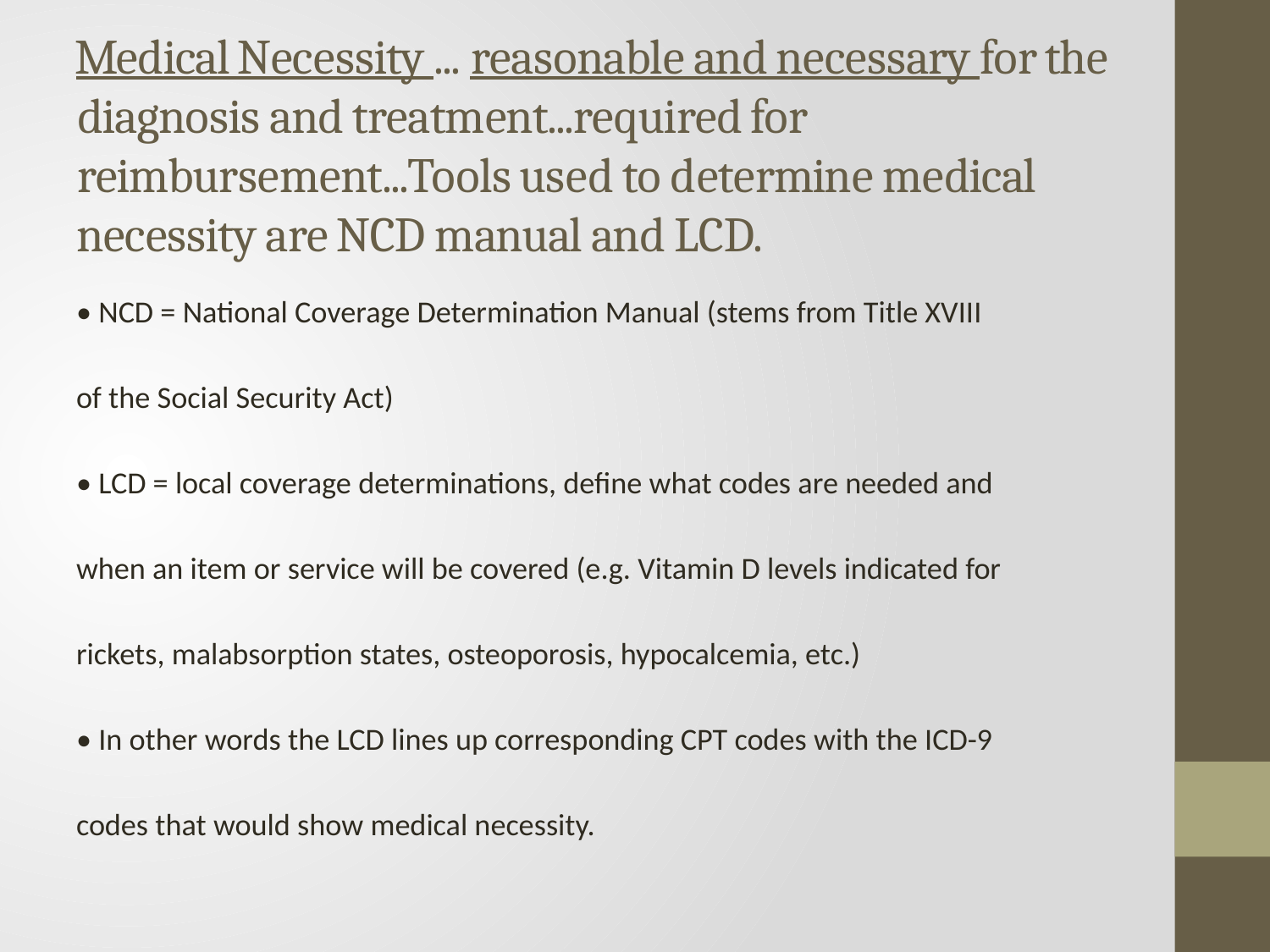

# Medical Necessity ... reasonable and necessary for the diagnosis and treatment...required for reimbursement...Tools used to determine medical necessity are NCD manual and LCD.
• NCD = National Coverage Determination Manual (stems from Title XVIII

of the Social Security Act)

• LCD = local coverage determinations, define what codes are needed and

when an item or service will be covered (e.g. Vitamin D levels indicated for

rickets, malabsorption states, osteoporosis, hypocalcemia, etc.)

• In other words the LCD lines up corresponding CPT codes with the ICD-9

codes that would show medical necessity.